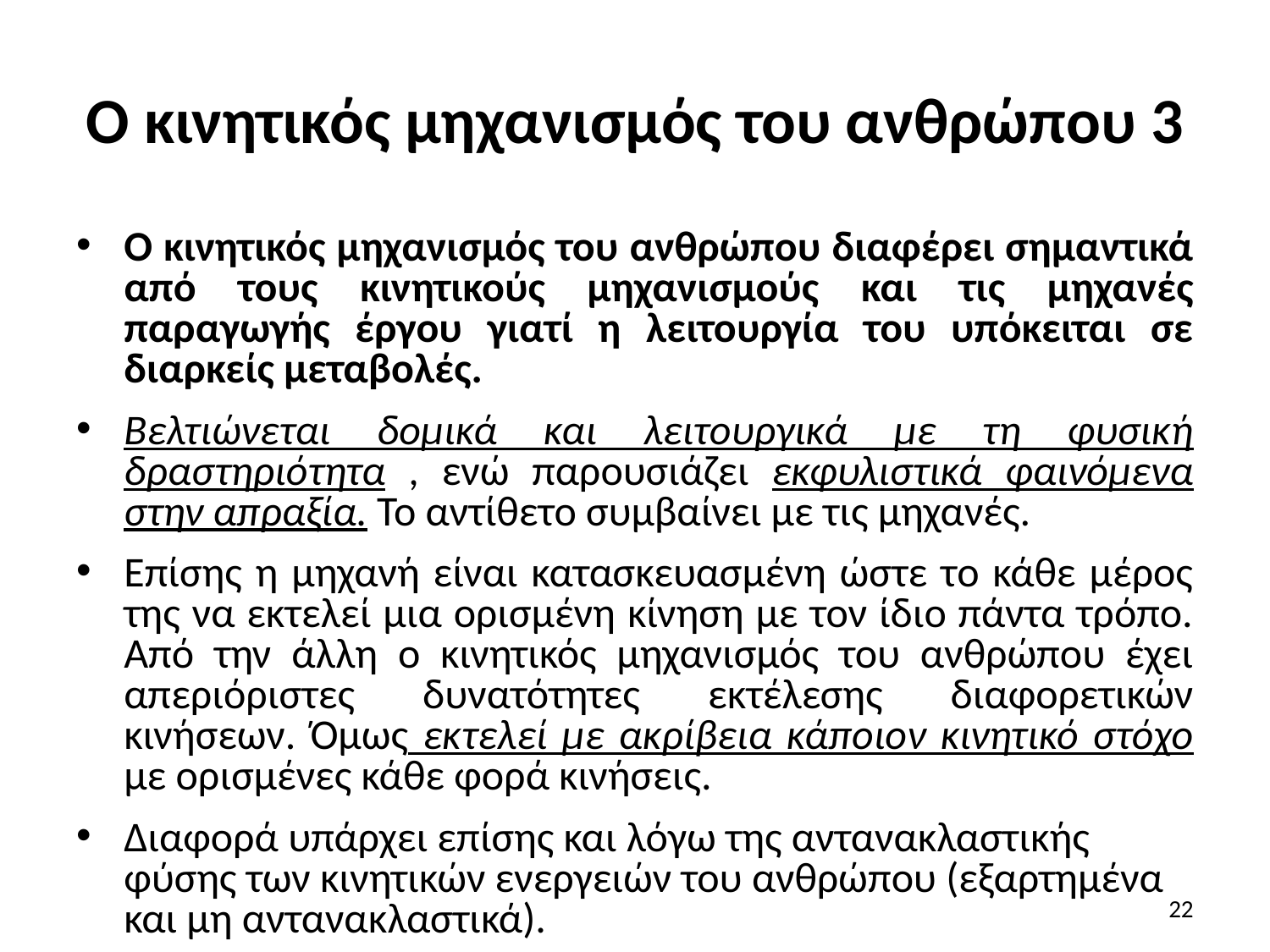

# Ο κινητικός μηχανισμός του ανθρώπου 3
Ο κινητικός μηχανισμός του ανθρώπου διαφέρει σημαντικά από τους κινητικούς μηχανισμούς και τις μηχανές παραγωγής έργου γιατί η λειτουργία του υπόκειται σε διαρκείς μεταβολές.
Βελτιώνεται δομικά και λειτουργικά με τη φυσική δραστηριότητα , ενώ παρουσιάζει εκφυλιστικά φαινόμενα στην απραξία. Το αντίθετο συμβαίνει με τις μηχανές.
Επίσης η μηχανή είναι κατασκευασμένη ώστε το κάθε μέρος της να εκτελεί μια ορισμένη κίνηση με τον ίδιο πάντα τρόπο. Από την άλλη ο κινητικός μηχανισμός του ανθρώπου έχει απεριόριστες δυνατότητες εκτέλεσης διαφορετικών κινήσεων. Όμως εκτελεί με ακρίβεια κάποιον κινητικό στόχο με ορισμένες κάθε φορά κινήσεις.
Διαφορά υπάρχει επίσης και λόγω της αντανακλαστικής φύσης των κινητικών ενεργειών του ανθρώπου (εξαρτημένα και μη αντανακλαστικά).
22